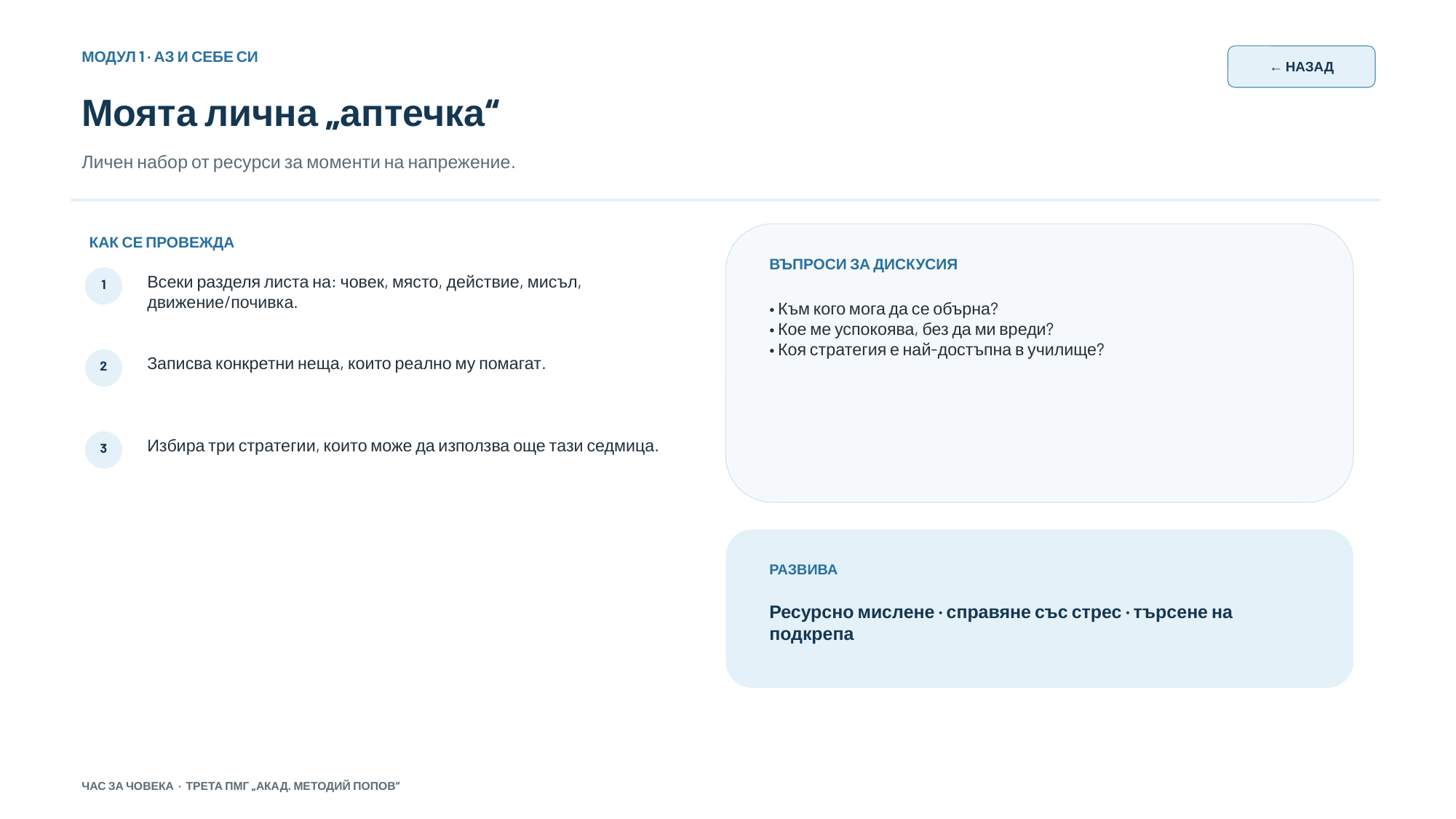

МОДУЛ 1 · АЗ И СЕБЕ СИ
← НАЗАД
Моята лична „аптечка“
Личен набор от ресурси за моменти на напрежение.

КАК СЕ ПРОВЕЖДА
ВЪПРОСИ ЗА ДИСКУСИЯ
Всеки разделя листа на: човек, място, действие, мисъл, движение/почивка.

1
• Към кого мога да се обърна?
• Кое ме успокоява, без да ми вреди?
• Коя стратегия е най-достъпна в училище?
Записва конкретни неща, които реално му помагат.

2
Избира три стратегии, които може да използва още тази седмица.

3

РАЗВИВА
Ресурсно мислене · справяне със стрес · търсене на подкрепа
ЧАС ЗА ЧОВЕКА  ·  ТРЕТА ПМГ „АКАД. МЕТОДИЙ ПОПОВ“